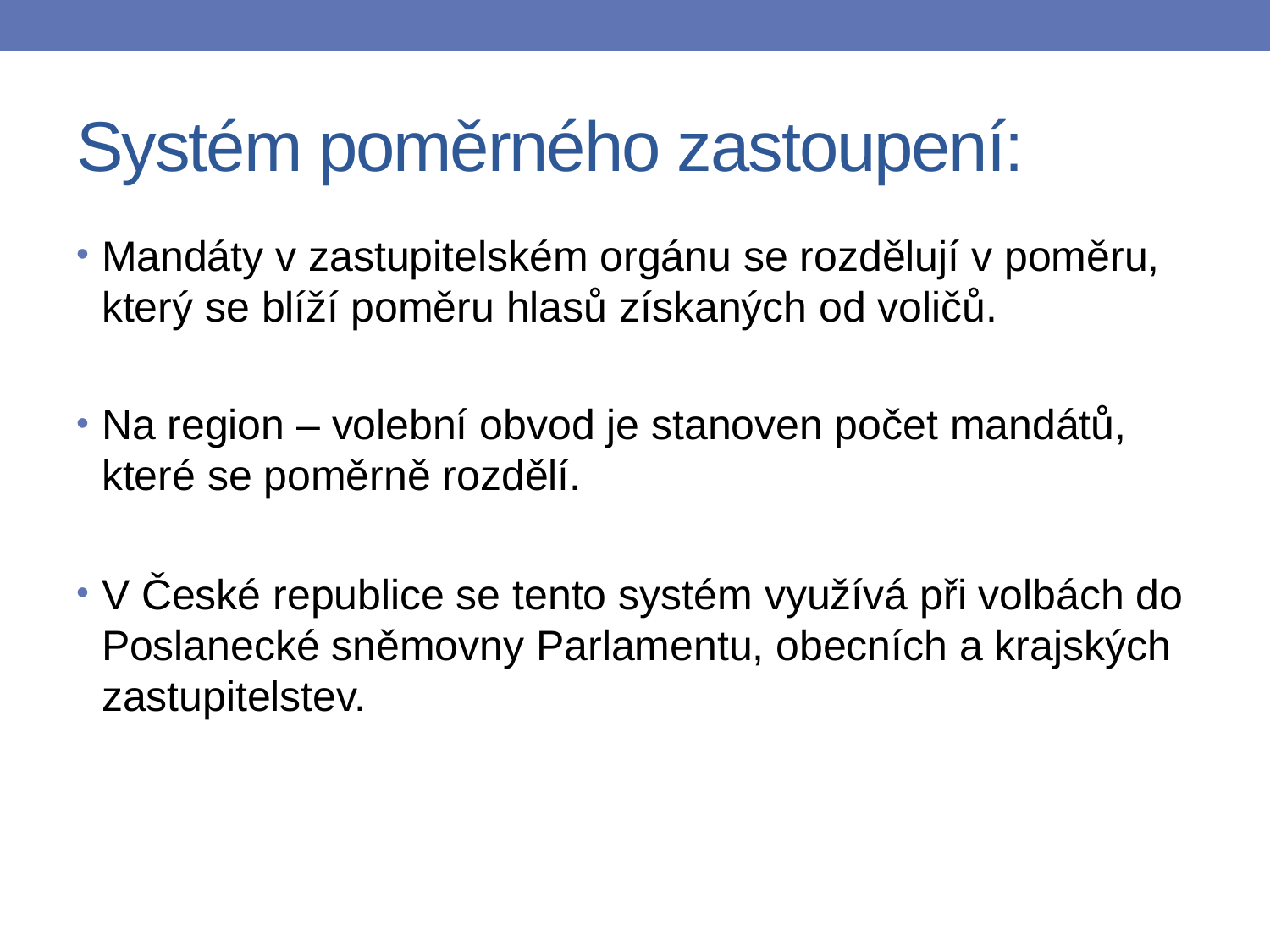

# Systém poměrného zastoupení:
Mandáty v zastupitelském orgánu se rozdělují v poměru, který se blíží poměru hlasů získaných od voličů.

Na region – volební obvod je stanoven počet mandátů, které se poměrně rozdělí.

V České republice se tento systém využívá při volbách do Poslanecké sněmovny Parlamentu, obecních a krajských zastupitelstev.